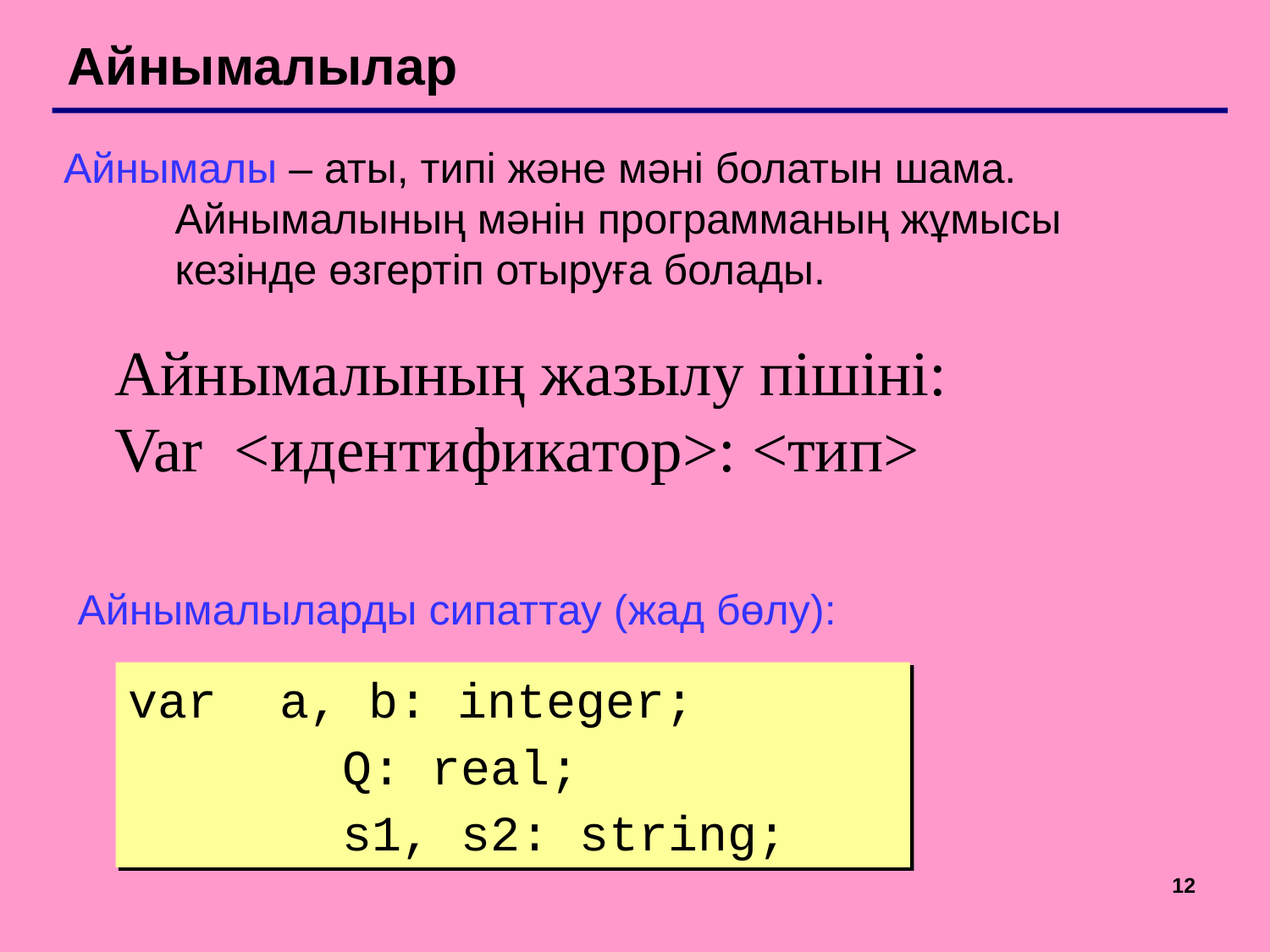

Айнымалылар

Айнымалы – аты, типі және мәні болатын шама. Айнымалының мәнін программаның жұмысы кезінде өзгертіп отыруға болады.
Айнымалының жазылу пішіні:
Var  <идентификатор>: <тип>
Айнымалыларды сипаттау (жад бөлу):
var 	a, b: integer;
		Q: real;
		s1, s2: string;
12